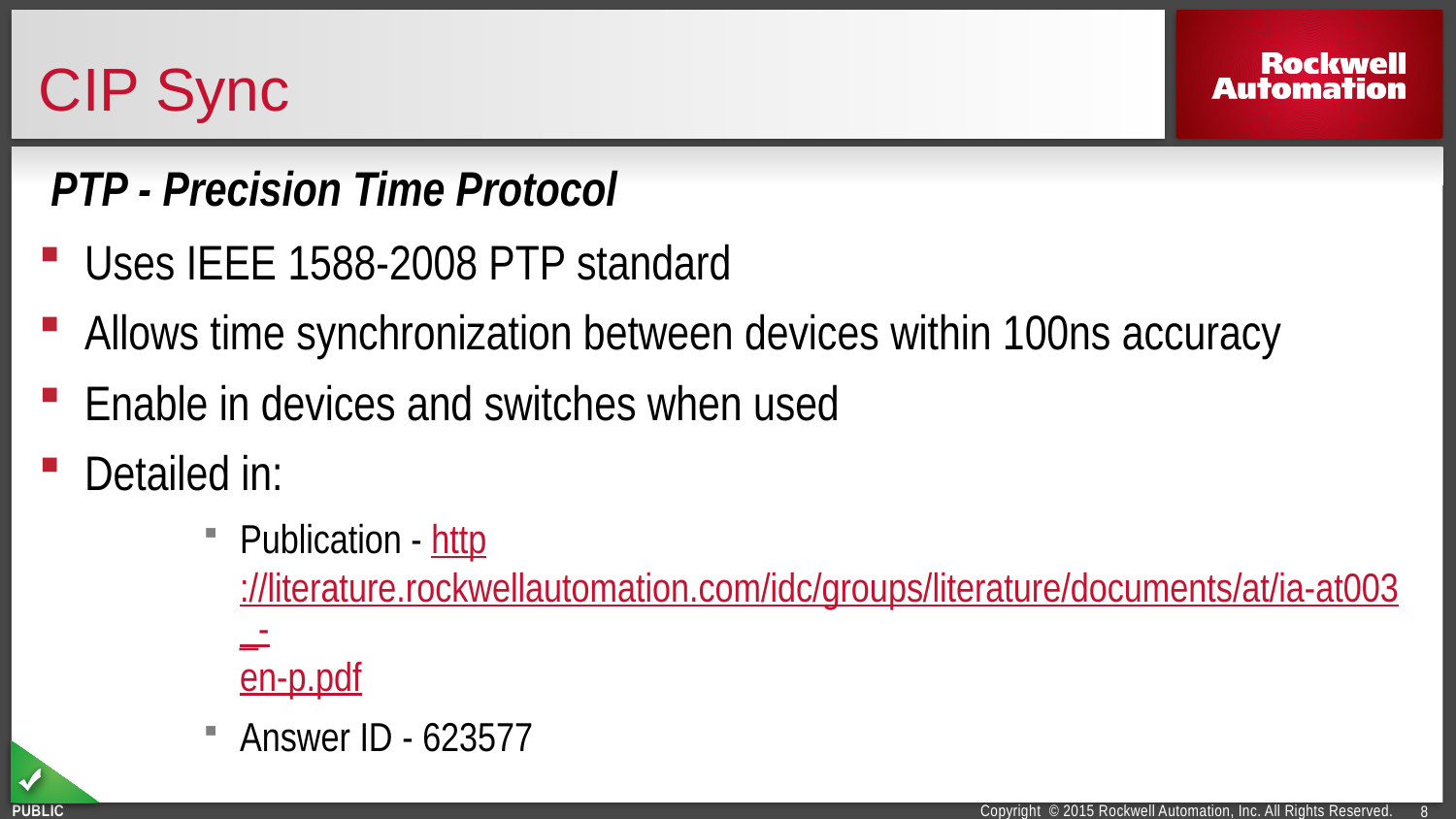

# CIP Sync
PTP - Precision Time Protocol
Uses IEEE 1588-2008 PTP standard
Allows time synchronization between devices within 100ns accuracy
Enable in devices and switches when used
Detailed in:
Publication - http://literature.rockwellautomation.com/idc/groups/literature/documents/at/ia-at003_-en-p.pdf
Answer ID - 623577

8